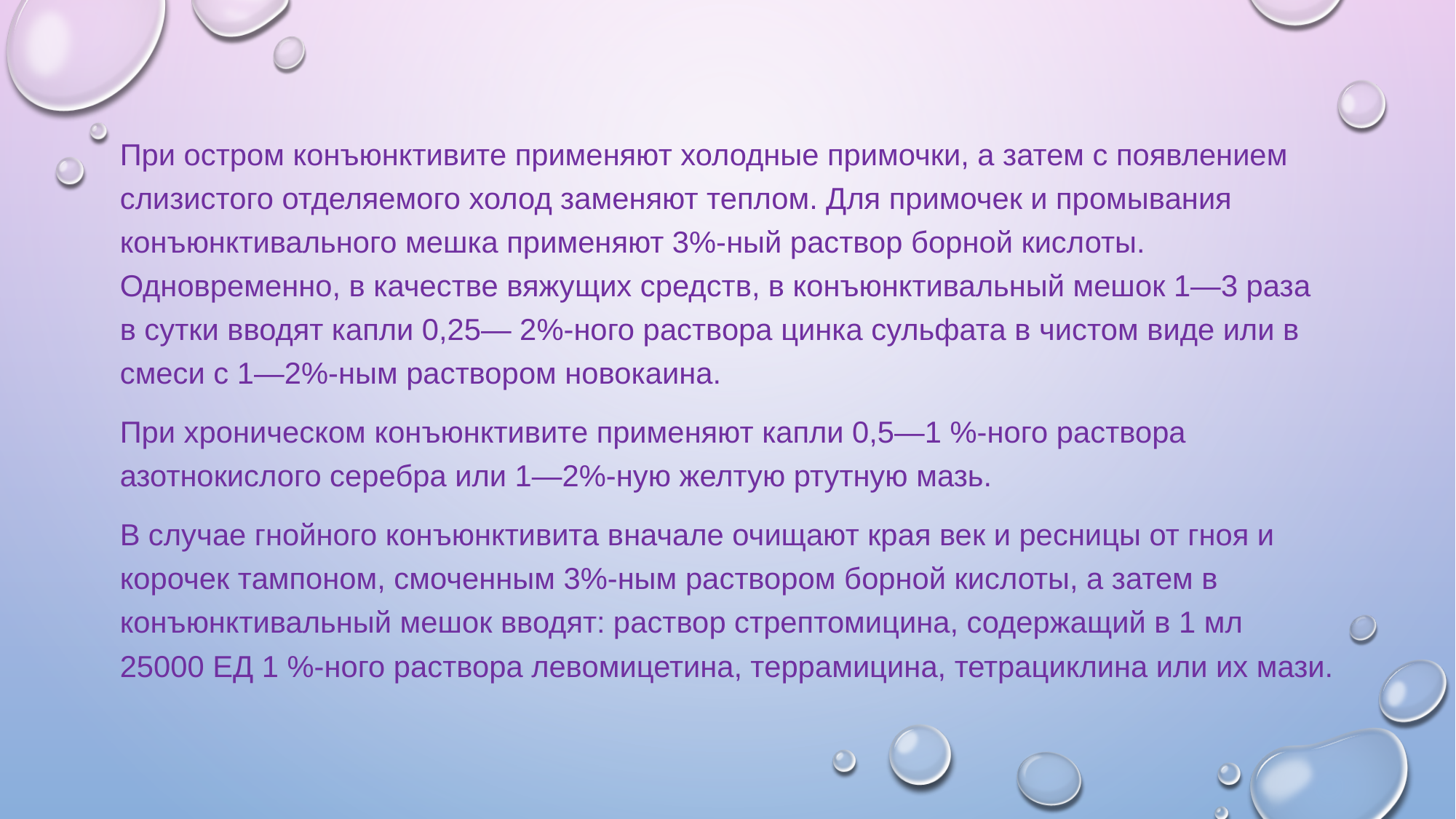

При остром конъюнктивите применяют холодные примочки, а затем с появлением слизистого отделяемого холод заменяют теплом. Для примочек и промывания конъюнктивального мешка применяют 3%-ный раствор борной кислоты. Одновременно, в качестве вяжущих средств, в конъюнктивальный мешок 1—3 раза в сутки вводят капли 0,25— 2%-ного раствора цинка сульфата в чистом виде или в смеси с 1—2%-ным раствором новокаина.
При хроническом конъюнктивите применяют капли 0,5—1 %-ного раствора азотнокислого серебра или 1—2%-ную желтую ртутную мазь.
В случае гнойного конъюнктивита вначале очищают края век и ресницы от гноя и корочек тампоном, смоченным 3%-ным раствором борной кислоты, а затем в конъюнктивальный мешок вводят: раствор стрептомицина, содержащий в 1 мл 25000 ЕД 1 %-ного раствора левомицетина, террамицина, тетрациклина или их мази.